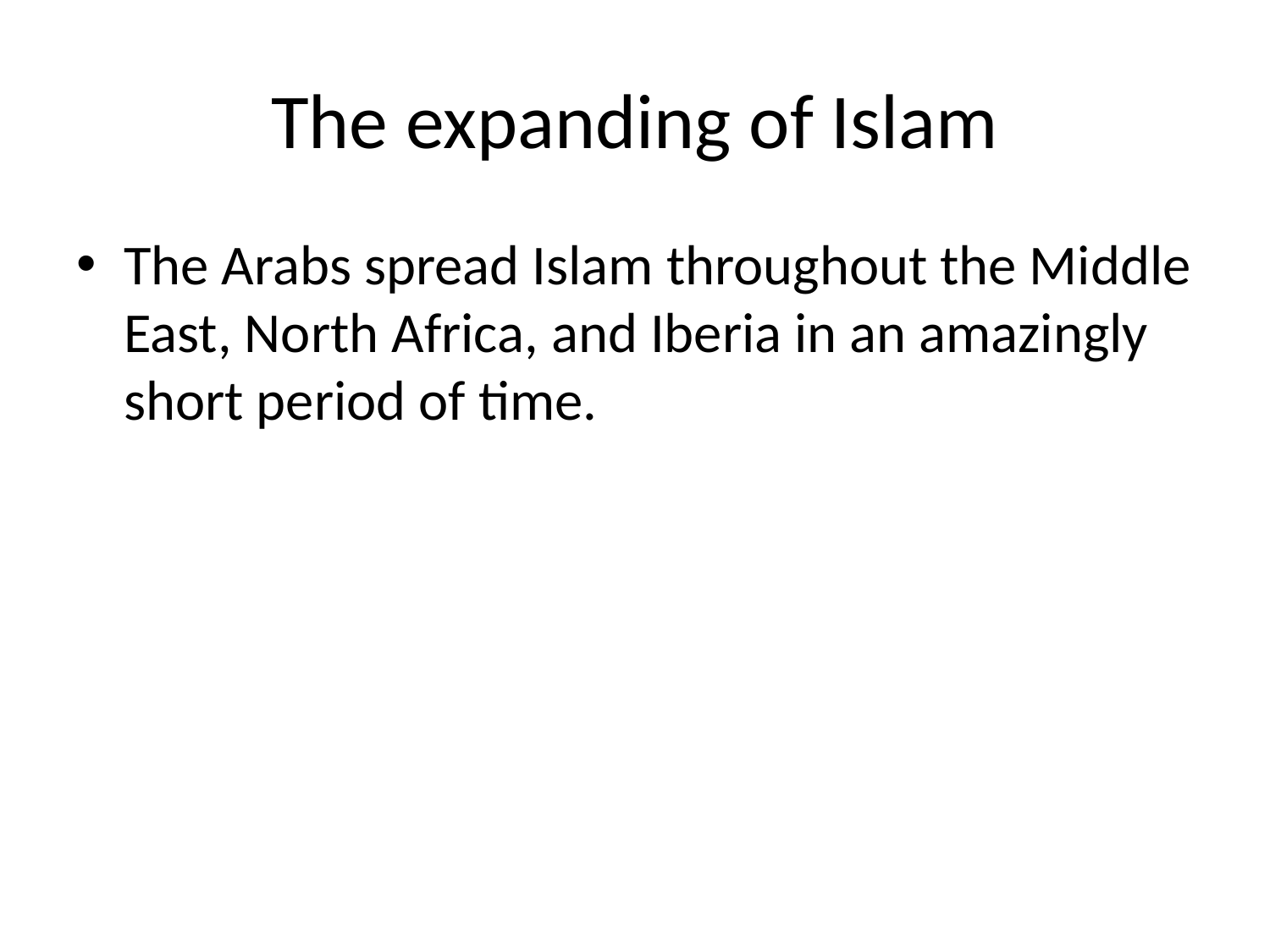

# The expanding of Islam
The Arabs spread Islam throughout the Middle East, North Africa, and Iberia in an amazingly short period of time.